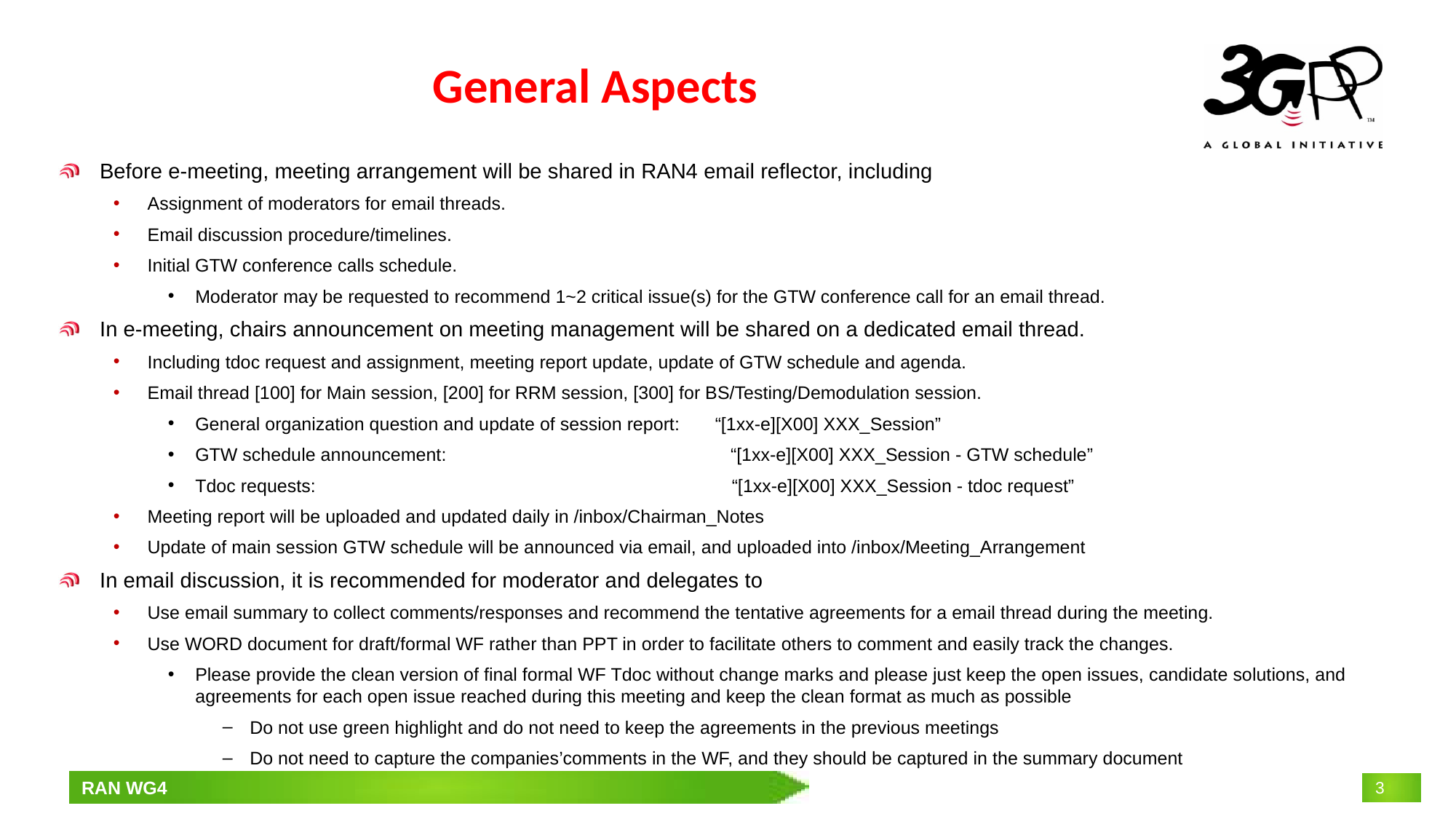

# General Aspects
Before e-meeting, meeting arrangement will be shared in RAN4 email reflector, including
Assignment of moderators for email threads.
Email discussion procedure/timelines.
Initial GTW conference calls schedule.
Moderator may be requested to recommend 1~2 critical issue(s) for the GTW conference call for an email thread.
In e-meeting, chairs announcement on meeting management will be shared on a dedicated email thread.
Including tdoc request and assignment, meeting report update, update of GTW schedule and agenda.
Email thread [100] for Main session, [200] for RRM session, [300] for BS/Testing/Demodulation session.
General organization question and update of session report:       “[1xx-e][X00] XXX_Session”
GTW schedule announcement:                                                        “[1xx-e][X00] XXX_Session - GTW schedule”
Tdoc requests:                                                                                  “[1xx-e][X00] XXX_Session - tdoc request”
Meeting report will be uploaded and updated daily in /inbox/Chairman_Notes
Update of main session GTW schedule will be announced via email, and uploaded into /inbox/Meeting_Arrangement
In email discussion, it is recommended for moderator and delegates to
Use email summary to collect comments/responses and recommend the tentative agreements for a email thread during the meeting.
Use WORD document for draft/formal WF rather than PPT in order to facilitate others to comment and easily track the changes.
Please provide the clean version of final formal WF Tdoc without change marks and please just keep the open issues, candidate solutions, and agreements for each open issue reached during this meeting and keep the clean format as much as possible
Do not use green highlight and do not need to keep the agreements in the previous meetings
Do not need to capture the companies’comments in the WF, and they should be captured in the summary document